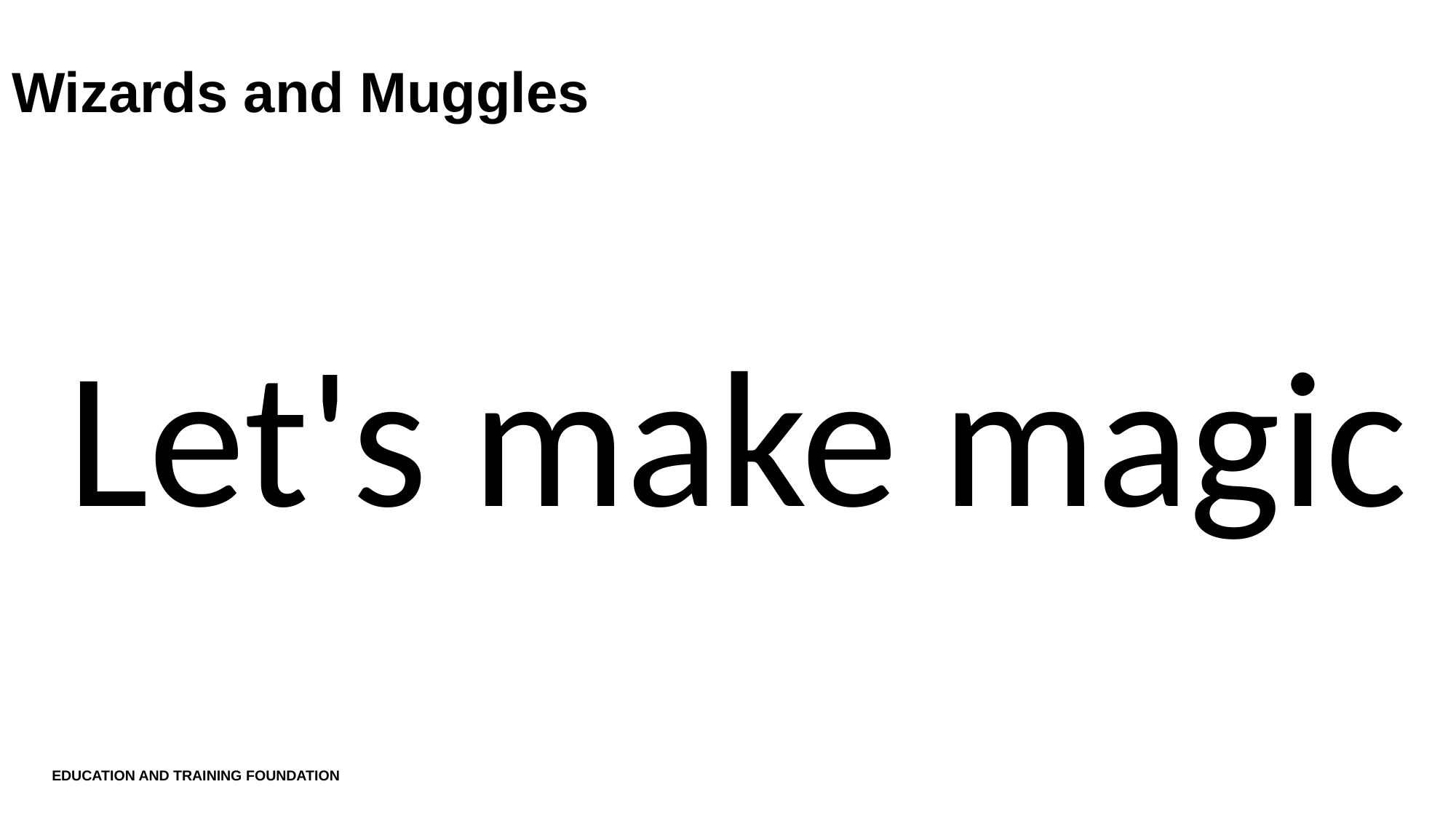

# Wizards and Muggles
Let's make magic

EDUCATION AND TRAINING FOUNDATION